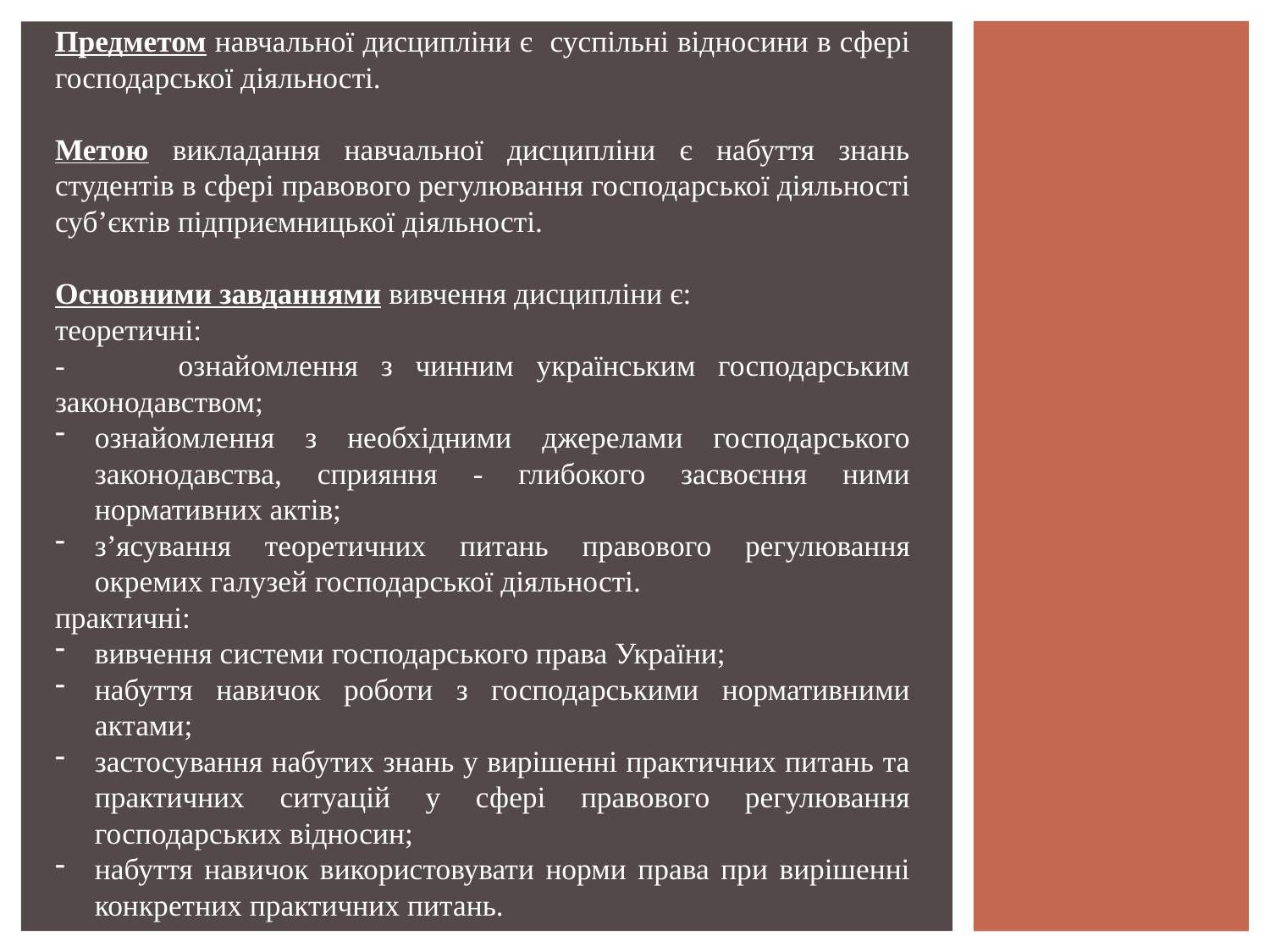

Предметом навчальної дисципліни є  суспільні відносини в сфері господарської діяльності.
Метою викладання навчальної дисципліни є набуття знань студентів в сфері правового регулювання господарської діяльності суб’єктів підприємницької діяльності.
Основними завданнями вивчення дисципліни є:
теоретичні:
-     ознайомлення з чинним українським господарським законодавством;
ознайомлення з необхідними джерелами господарського законодавства, сприяння - глибокого засвоєння ними нормативних актів;
з’ясування теоретичних питань правового регулювання окремих галузей господарської діяльності.
практичні:
вивчення системи господарського права України;
набуття навичок роботи з господарськими нормативними актами;
застосування набутих знань у вирішенні практичних питань та практичних ситуацій у сфері правового регулювання господарських відносин;
набуття навичок використовувати норми права при вирішенні конкретних практичних питань.